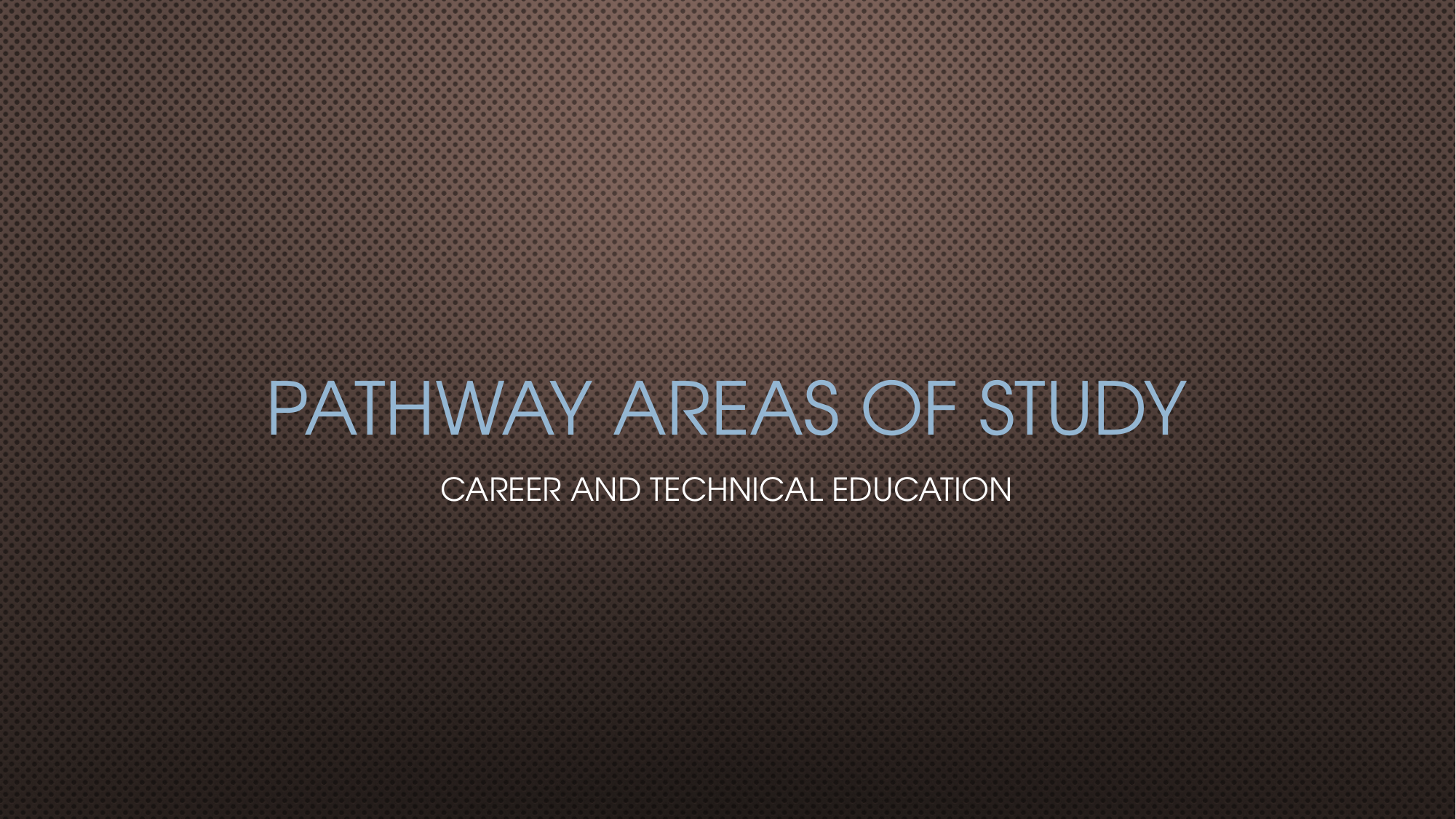

# Pathway Areas of Study
Career and Technical Education